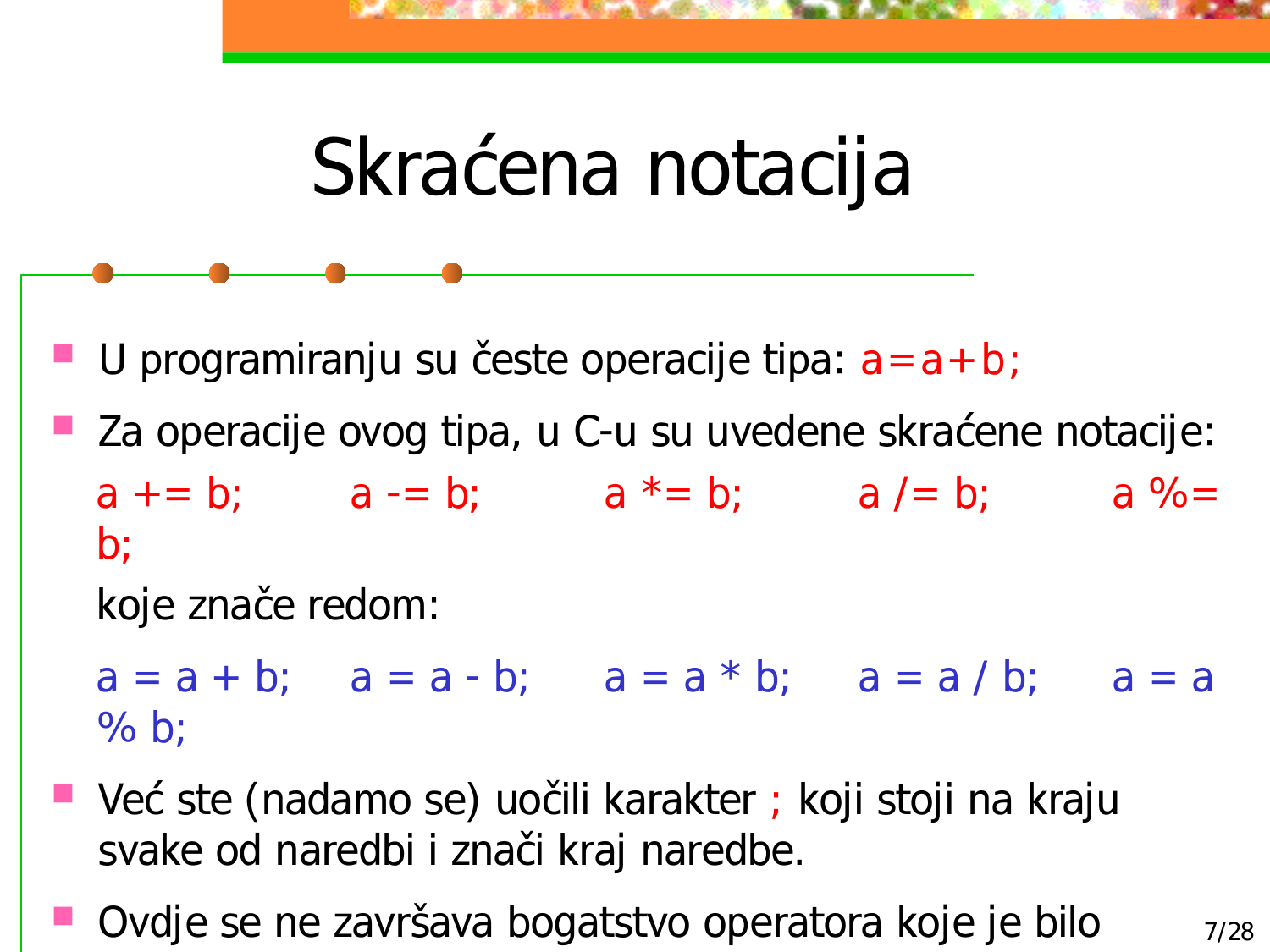

# Skraćena notacija
U programiranju su česte operacije tipa: a=a+b;
Za operacije ovog tipa, u C-u su uvedene skraćene notacije:
a += b;	a -= b;	a *= b;	a /= b;	a %= b;
koje znače redom:
a = a + b;	a = a - b;	a = a * b;	a = a / b;	a = a % b;
Već ste (nadamo se) uočili karakter ; koji stoji na kraju svake od naredbi i znači kraj naredbe.
Ovdje se ne završava bogatstvo operatora koje je bilo nekarakteristično za programske jezike prije C-a.
7/28